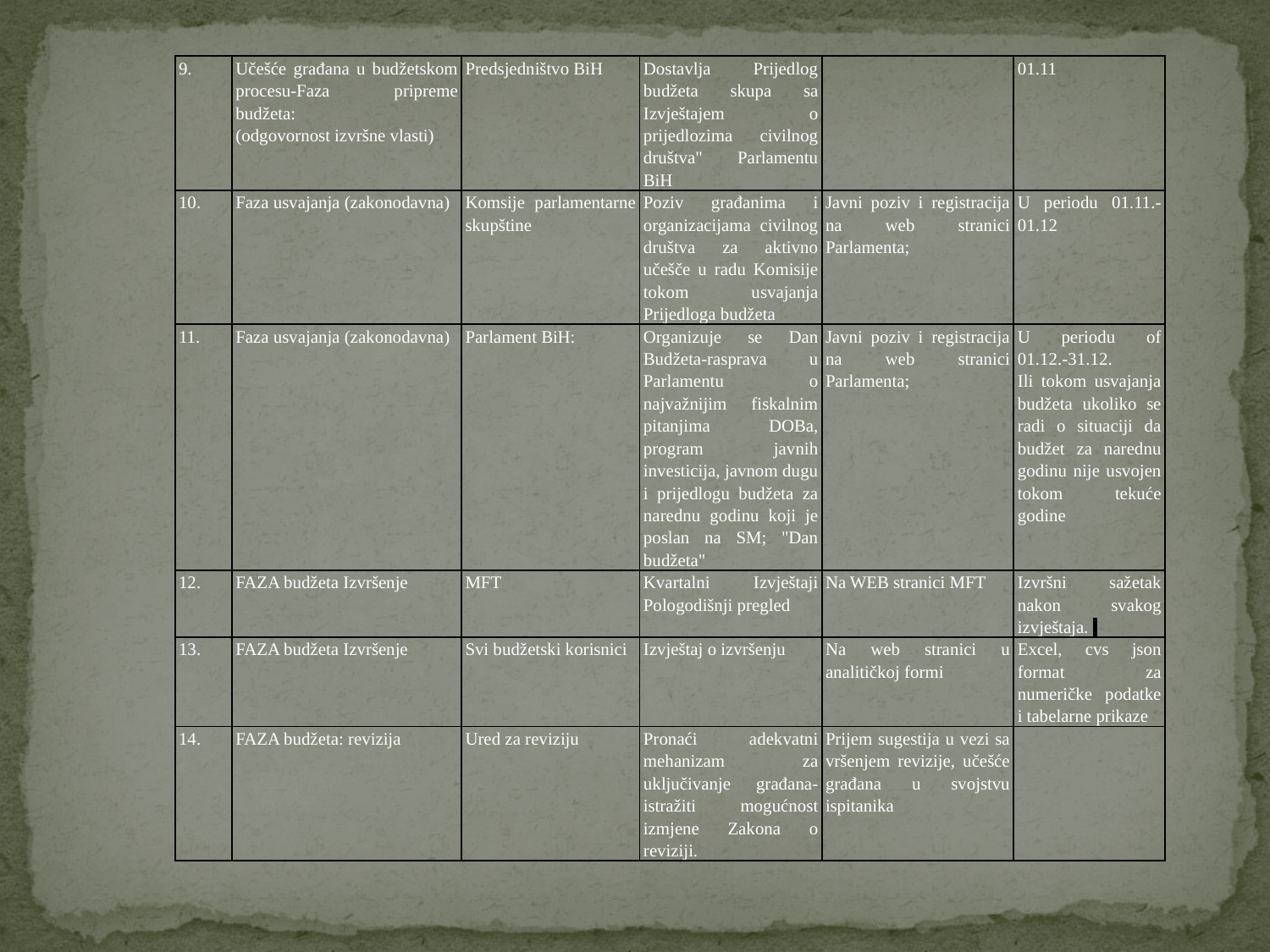

| 9. | Učešće građana u budžetskom procesu-Faza pripreme budžeta: (odgovornost izvršne vlasti) | Predsjedništvo BiH | Dostavlja Prijedlog budžeta skupa sa Izvještajem o prijedlozima civilnog društva" Parlamentu BiH |  | 01.11 |
| --- | --- | --- | --- | --- | --- |
| 10. | Faza usvajanja (zakonodavna) | Komsije parlamentarne skupštine | Poziv građanima i organizacijama civilnog društva za aktivno učešče u radu Komisije tokom usvajanja Prijedloga budžeta | Javni poziv i registracija na web stranici Parlamenta; | U periodu 01.11.-01.12 |
| 11. | Faza usvajanja (zakonodavna) | Parlament BiH: | Organizuje se Dan Budžeta-rasprava u Parlamentu o najvažnijim fiskalnim pitanjima DOBa, program javnih investicija, javnom dugu i prijedlogu budžeta za narednu godinu koji je poslan na SM; "Dan budžeta" | Javni poziv i registracija na web stranici Parlamenta; | U periodu of 01.12.-31.12. Ili tokom usvajanja budžeta ukoliko se radi o situaciji da budžet za narednu godinu nije usvojen tokom tekuće godine |
| 12. | FAZA budžeta Izvršenje | MFT | Kvartalni Izvještaji Pologodišnji pregled | Na WEB stranici MFT | Izvršni sažetak nakon svakog izvještaja. |
| 13. | FAZA budžeta Izvršenje | Svi budžetski korisnici | Izvještaj o izvršenju | Na web stranici u analitičkoj formi | Excel, cvs json format za numeričke podatke i tabelarne prikaze |
| 14. | FAZA budžeta: revizija | Ured za reviziju | Pronaći adekvatni mehanizam za uključivanje građana-istražiti mogućnost izmjene Zakona o reviziji. | Prijem sugestija u vezi sa vršenjem revizije, učešće građana u svojstvu ispitanika |  |